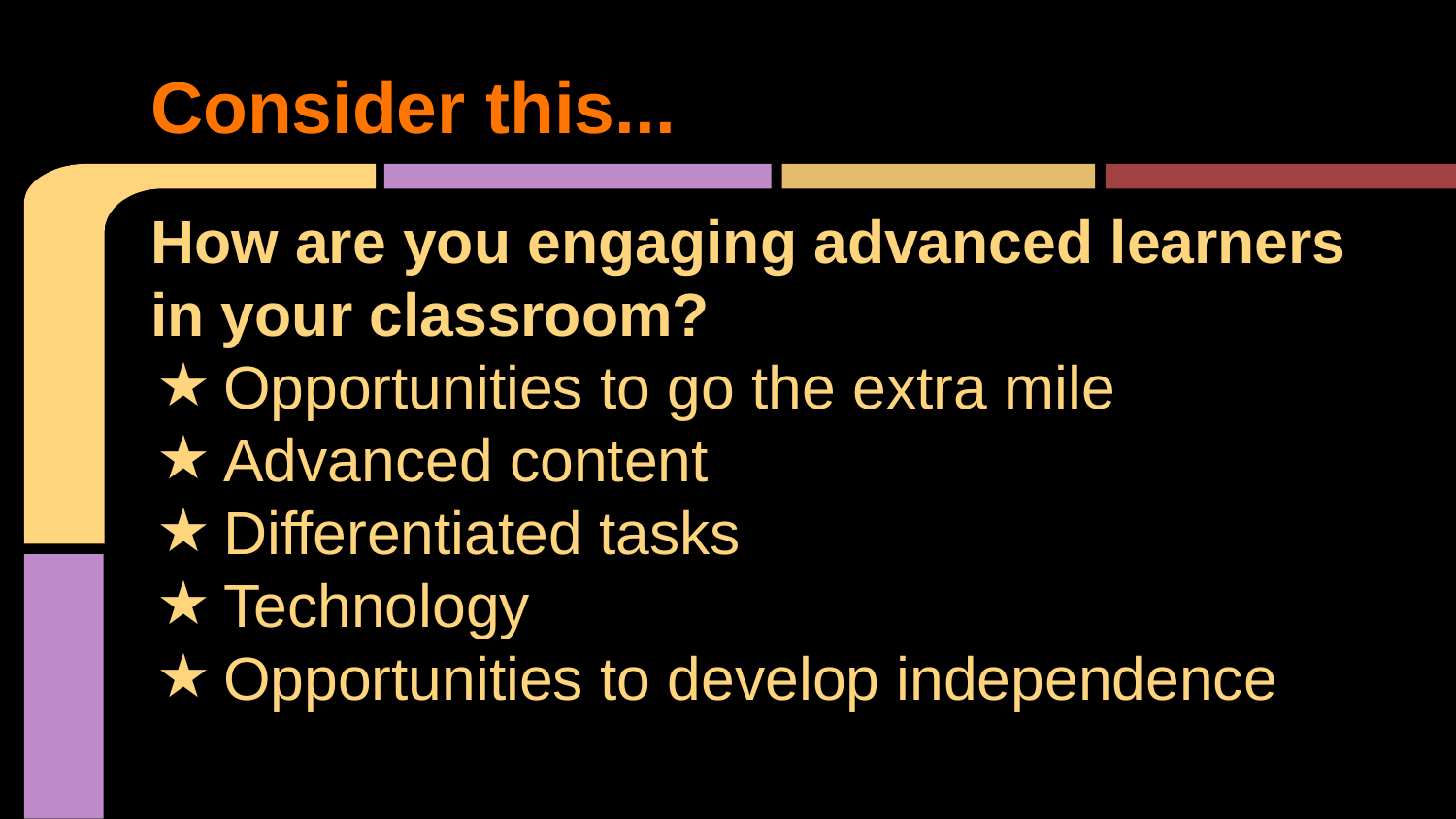

# Consider this...
How are you engaging advanced learners in your classroom?
Opportunities to go the extra mile
Advanced content
Differentiated tasks
Technology
Opportunities to develop independence